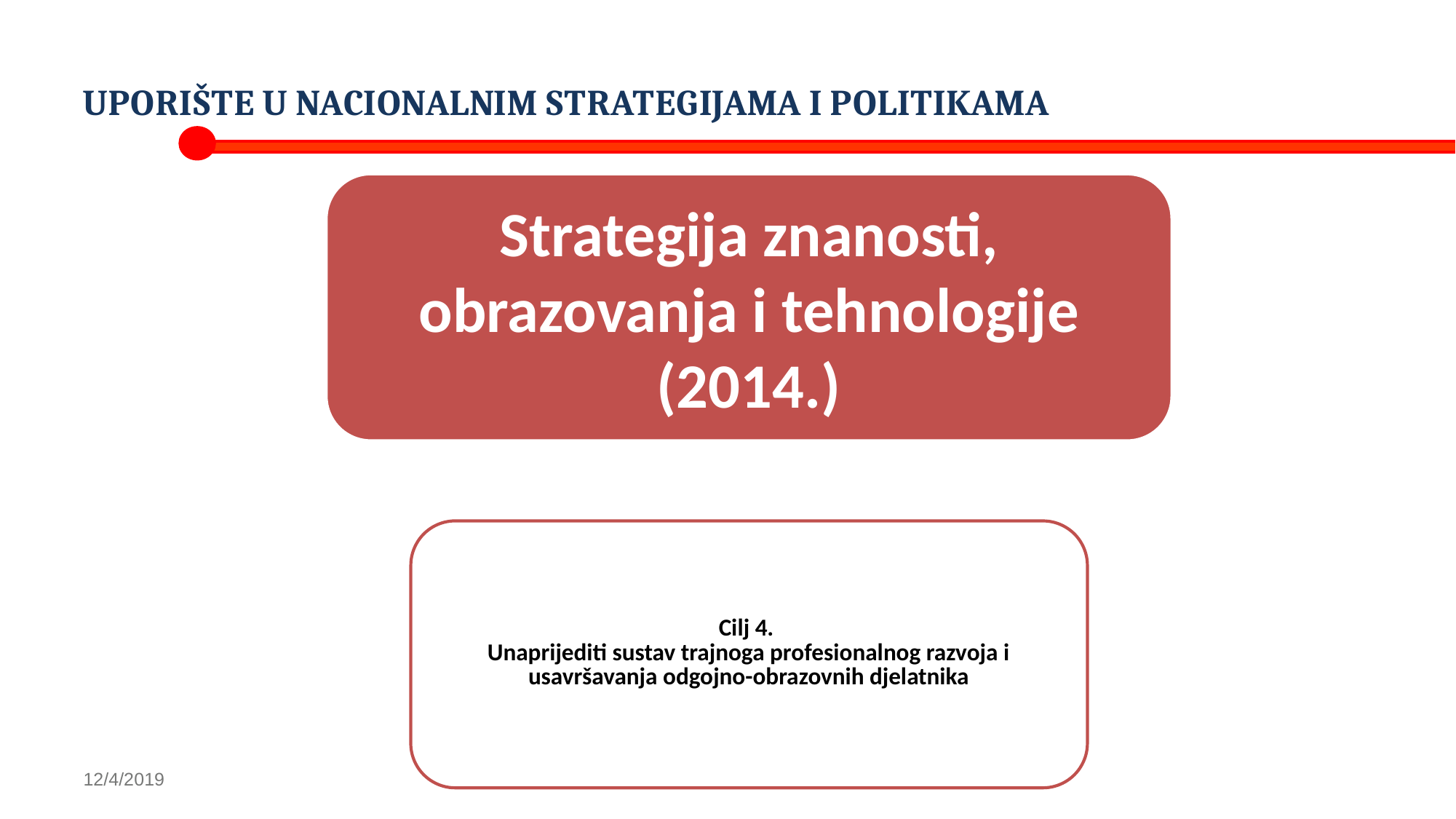

# UPORIŠTE U NACIONALNIM STRATEGIJAMA I POLITIKAMA

Strategija znanosti, obrazovanja i tehnologije (2014.)
Cilj 4.
Unaprijediti sustav trajnoga profesionalnog razvoja i usavršavanja odgojno-obrazovnih djelatnika